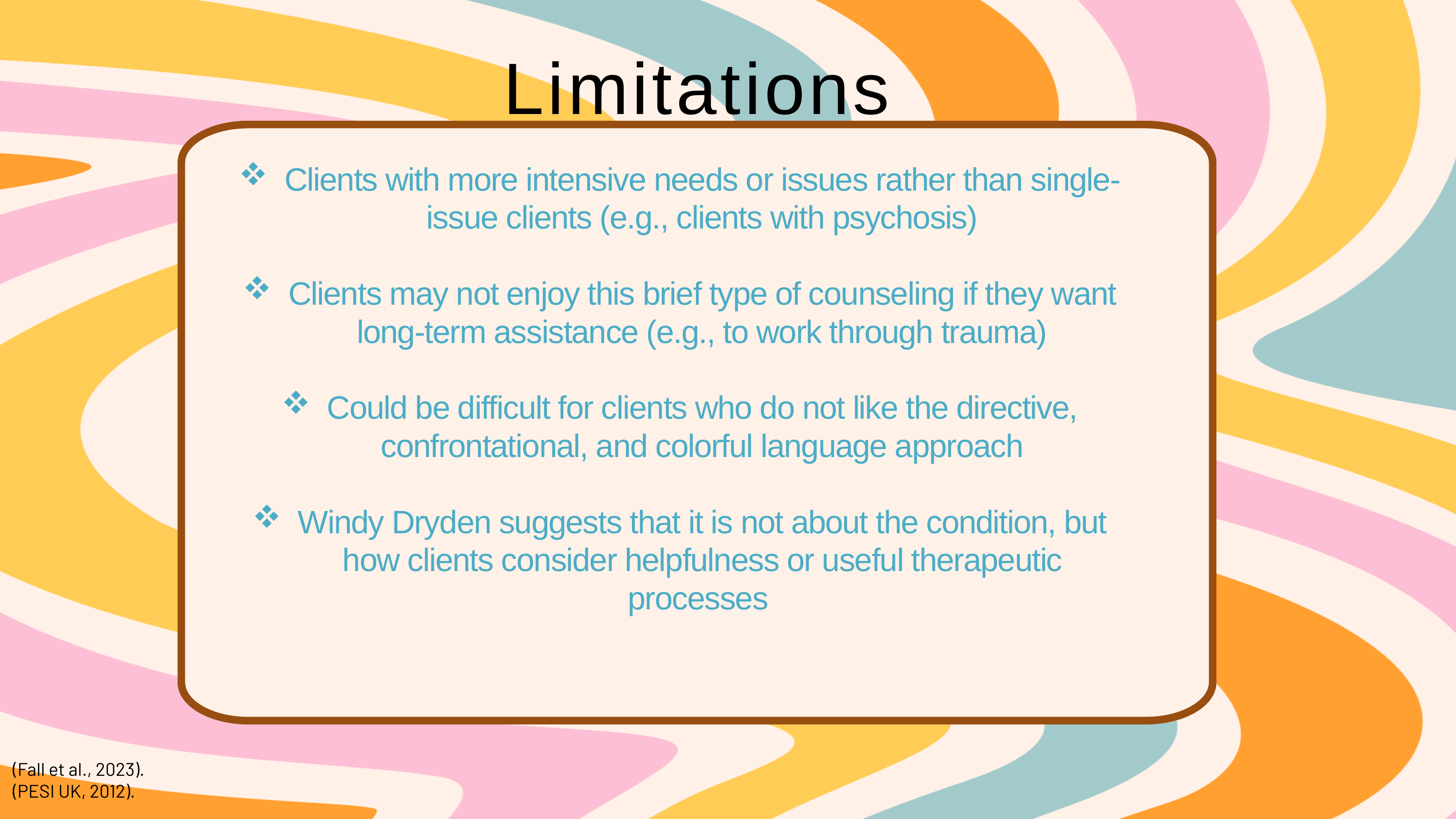

Limitations

Clients with more intensive needs or issues rather than single-issue clients (e.g., clients with psychosis)

Clients may not enjoy this brief type of counseling if they want long-term assistance (e.g., to work through trauma)

Could be difficult for clients who do not like the directive, confrontational, and colorful language approach

Windy Dryden suggests that it is not about the condition, but how clients consider helpfulness or useful therapeutic processes

(Fall et al., 2023).
(PESI UK, 2012).